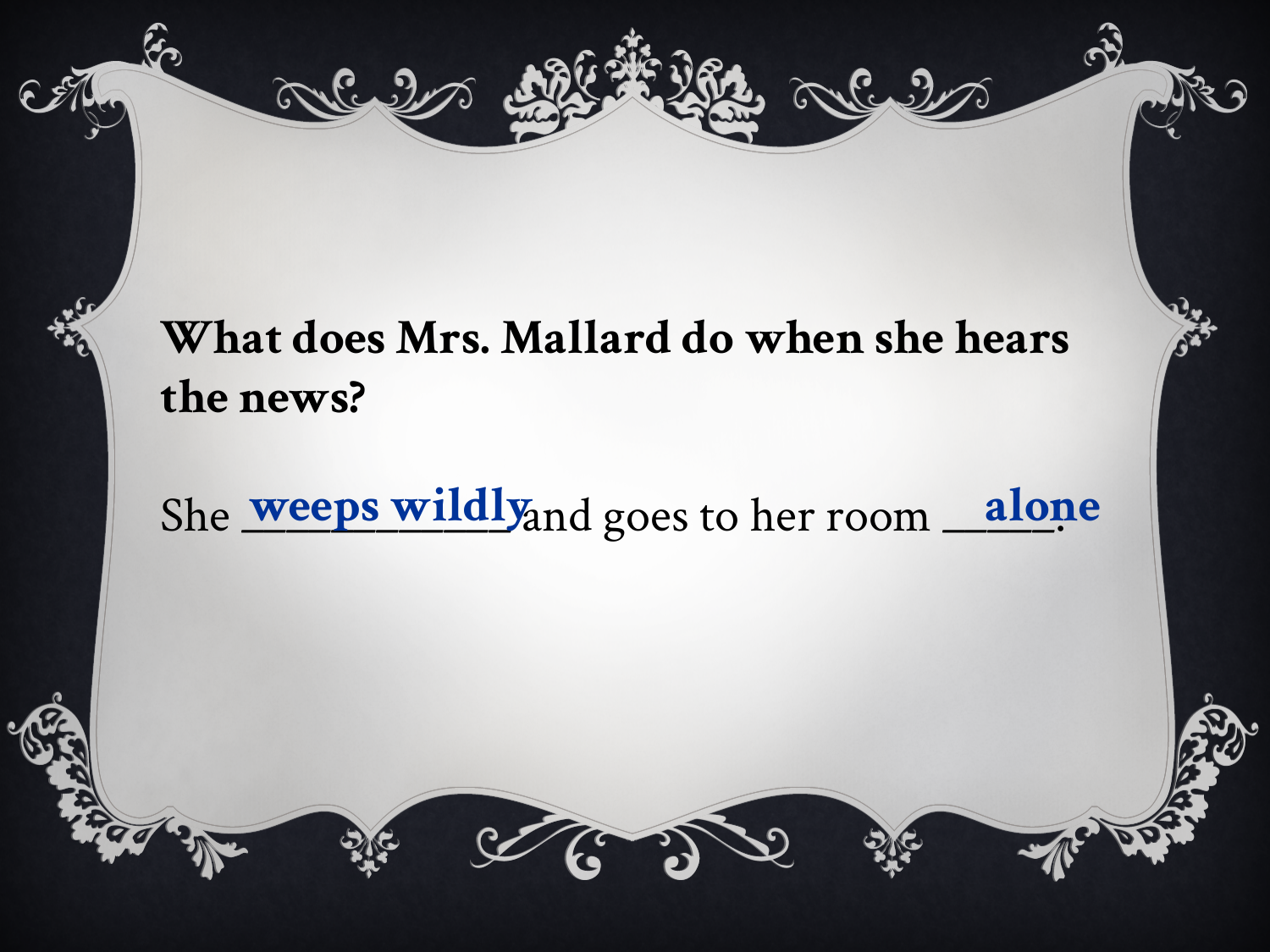

What does Mrs. Mallard do when she hears the news?

She ____________ and goes to her room _____.

weeps wildly
alone